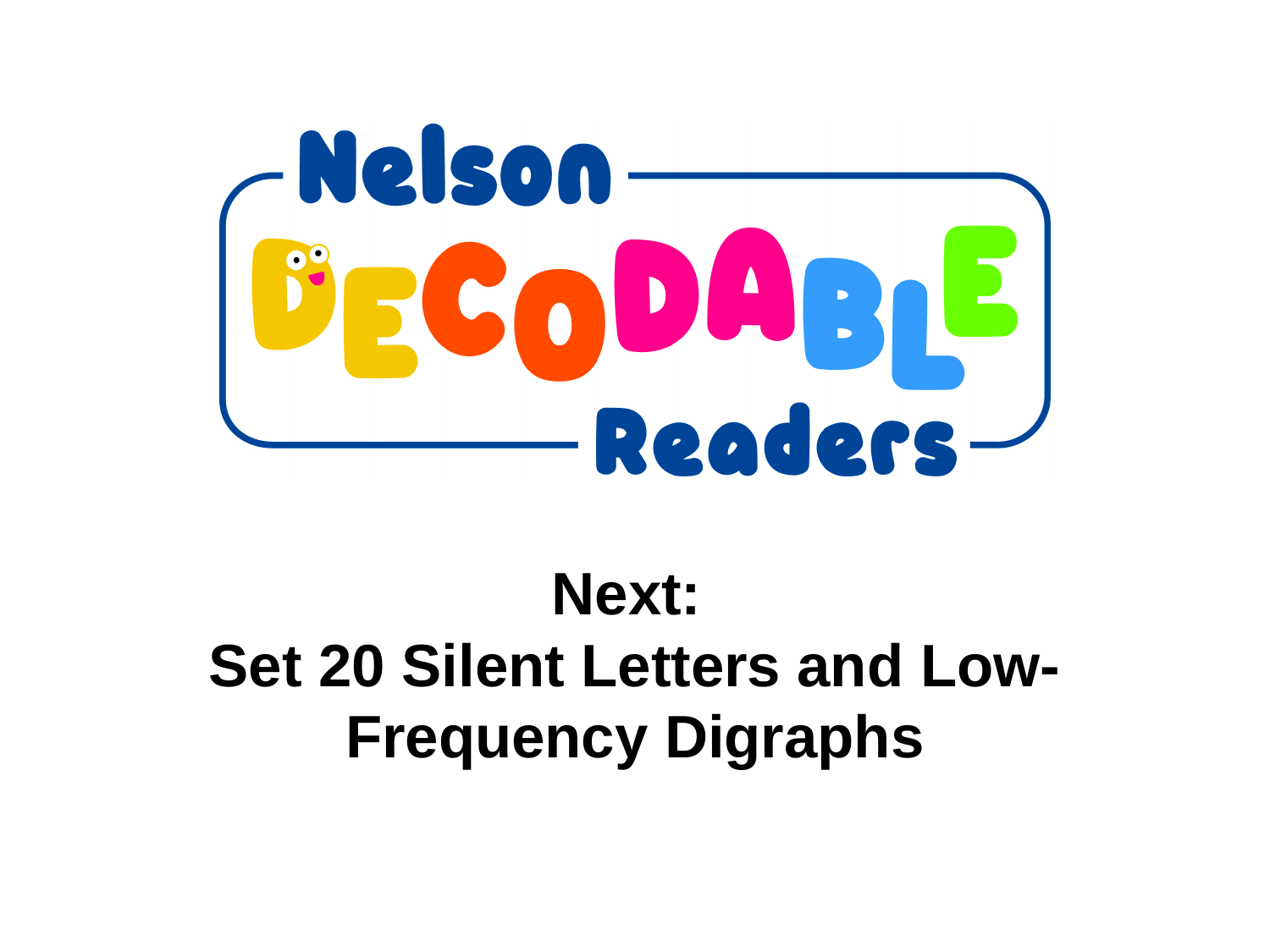

Next:
Set 20 Silent Letters and Low-Frequency Digraphs